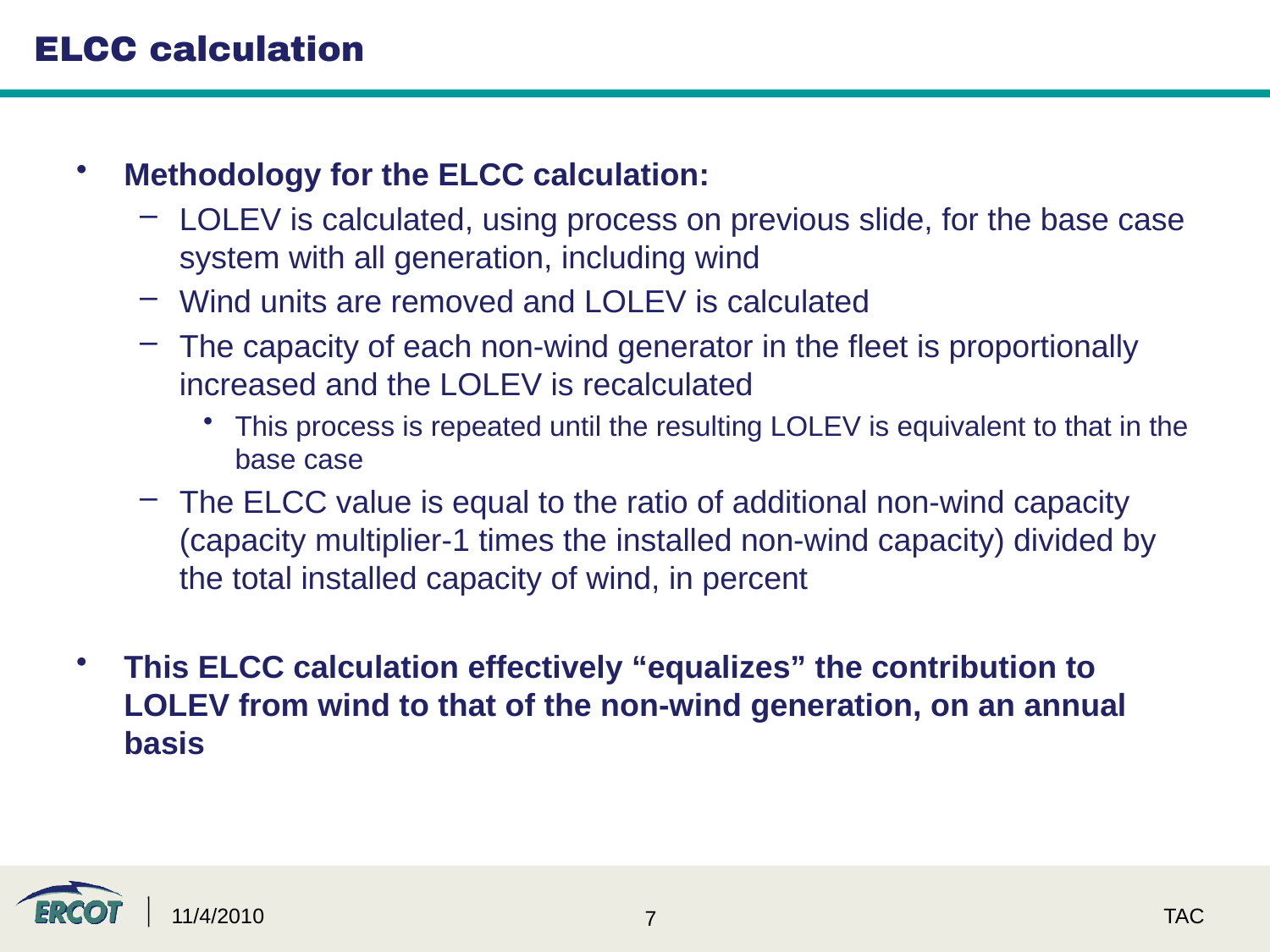

# ELCC calculation
Methodology for the ELCC calculation:
LOLEV is calculated, using process on previous slide, for the base case system with all generation, including wind
Wind units are removed and LOLEV is calculated
The capacity of each non-wind generator in the fleet is proportionally increased and the LOLEV is recalculated
This process is repeated until the resulting LOLEV is equivalent to that in the base case
The ELCC value is equal to the ratio of additional non-wind capacity (capacity multiplier-1 times the installed non-wind capacity) divided by the total installed capacity of wind, in percent

This ELCC calculation effectively “equalizes” the contribution to LOLEV from wind to that of the non-wind generation, on an annual basis
11/4/2010
TAC